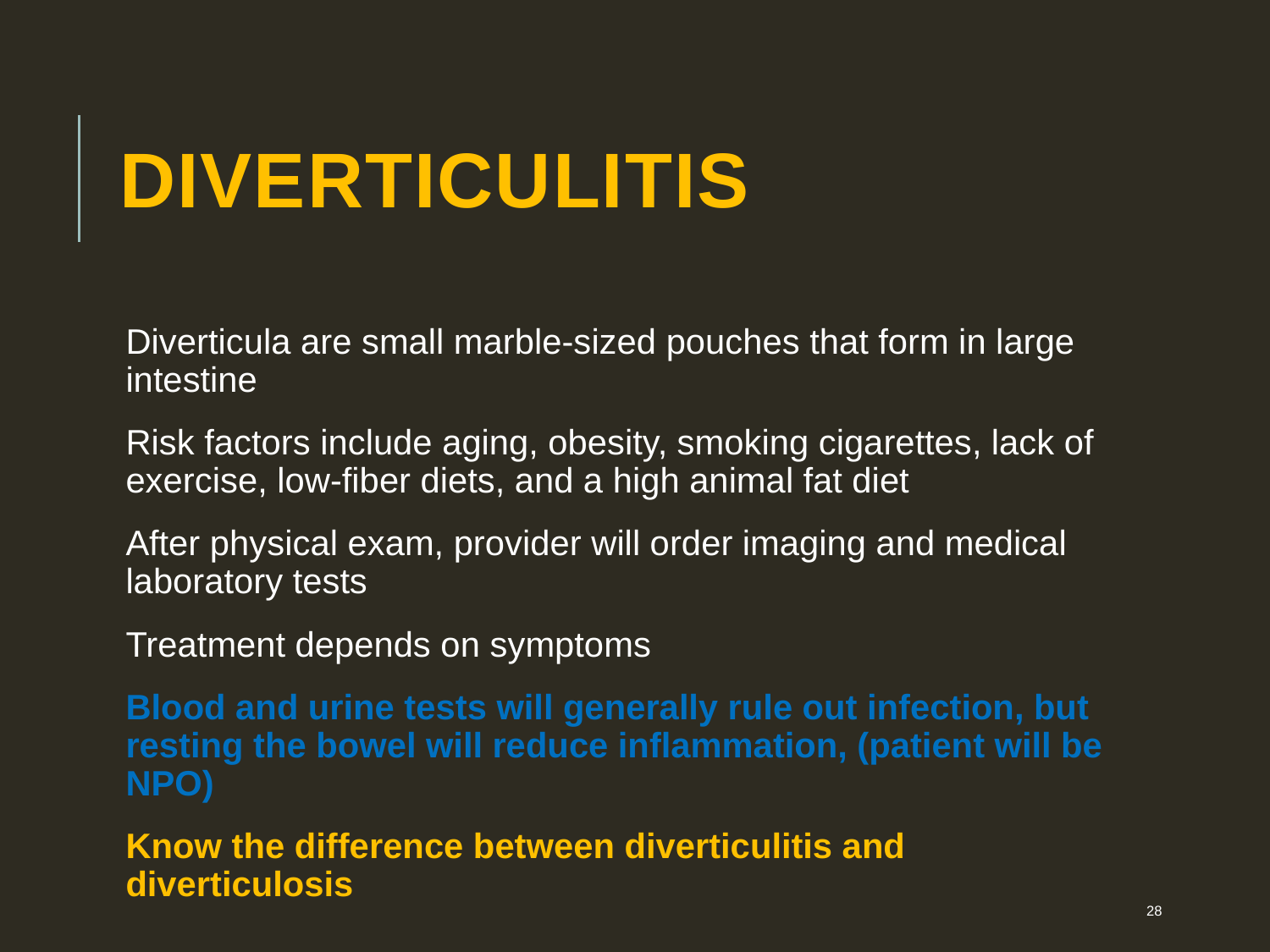

# Diverticulitis
Diverticula are small marble-sized pouches that form in large intestine
Risk factors include aging, obesity, smoking cigarettes, lack of exercise, low-fiber diets, and a high animal fat diet
After physical exam, provider will order imaging and medical laboratory tests
Treatment depends on symptoms
Blood and urine tests will generally rule out infection, but resting the bowel will reduce inflammation, (patient will be NPO)
Know the difference between diverticulitis and diverticulosis
 28